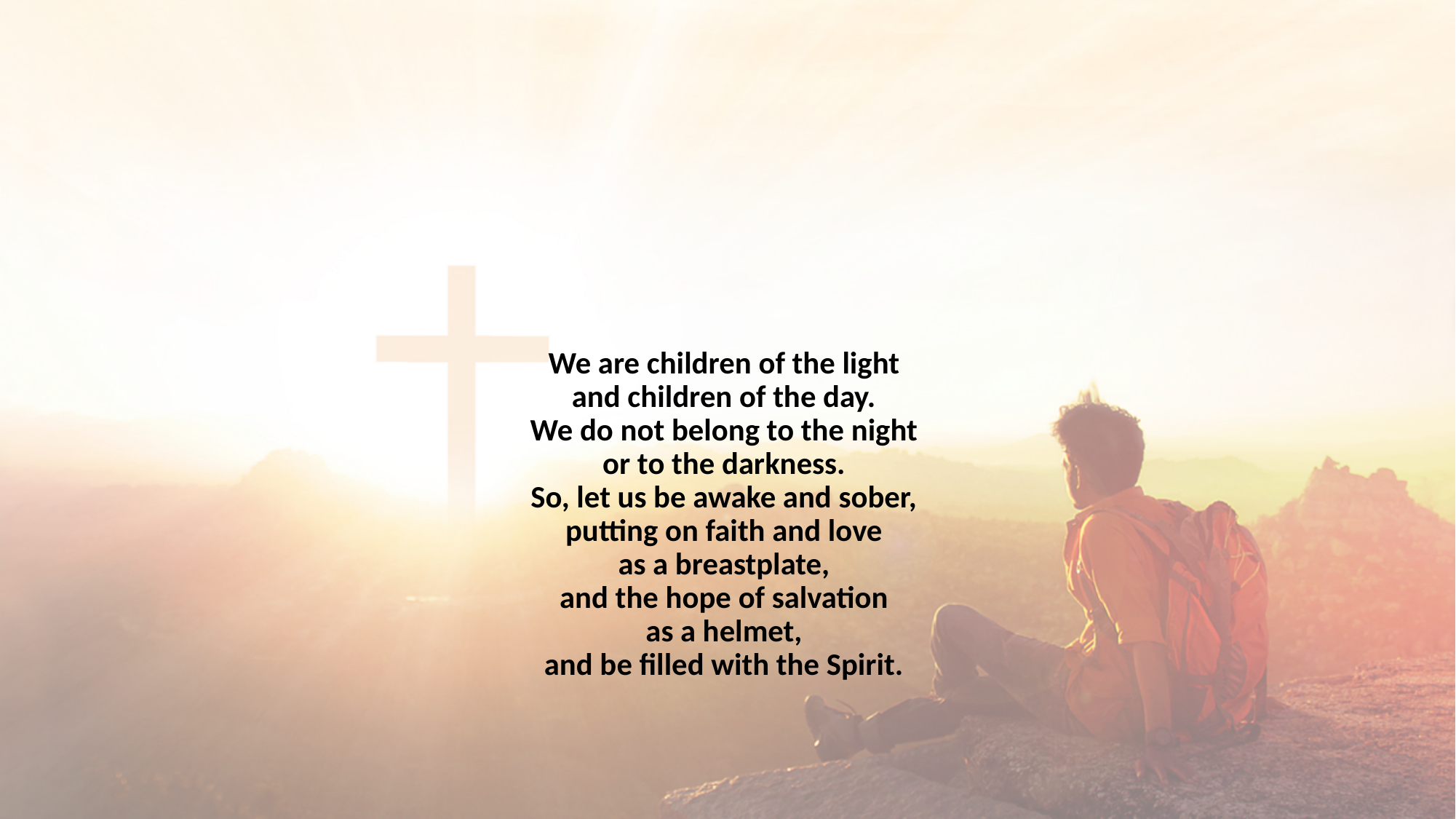

# We are children of the light and children of the day. We do not belong to the night or to the darkness. So, let us be awake and sober, putting on faith and love as a breastplate, and the hope of salvation as a helmet, and be filled with the Spirit.